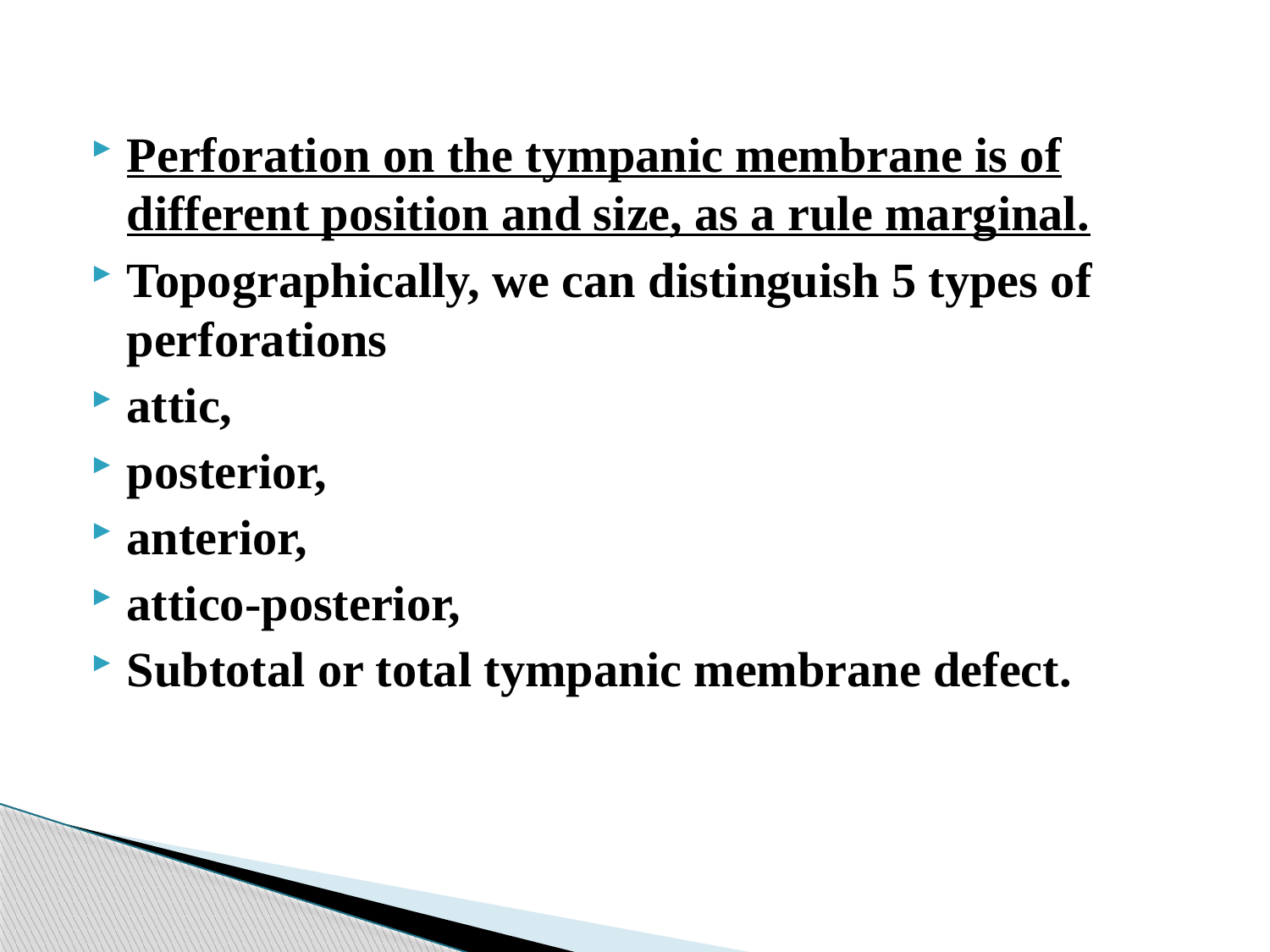

Perforation on the tympanic membrane is of different position and size, as a rule marginal.
Topographically, we can distinguish 5 types of perforations
attic,
posterior,
anterior,
attico-posterior,
Subtotal or total tympanic membrane defect.